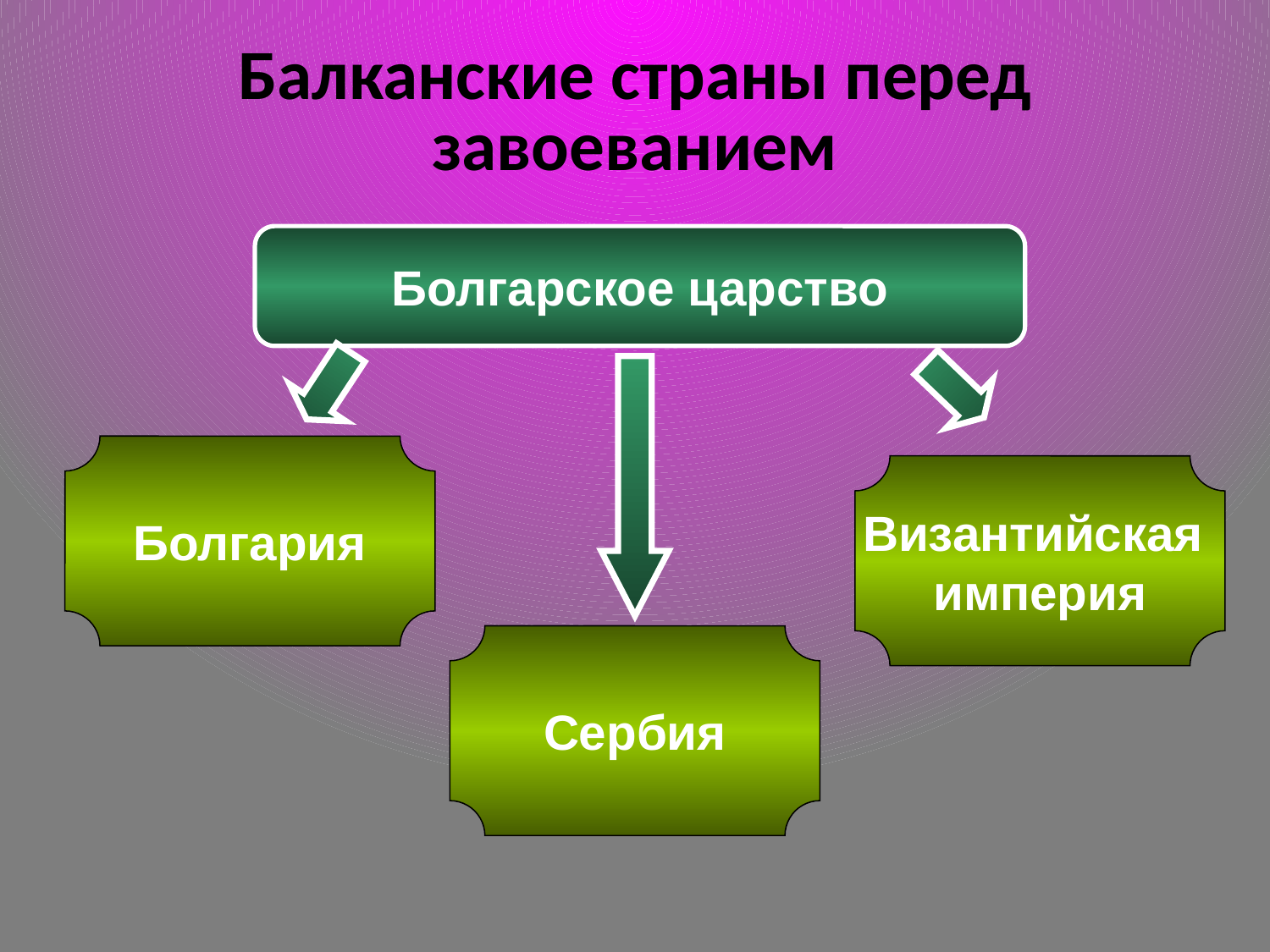

# Балканские страны перед завоеванием
Болгарское царство

Болгария
Византийская
империя
Сербия